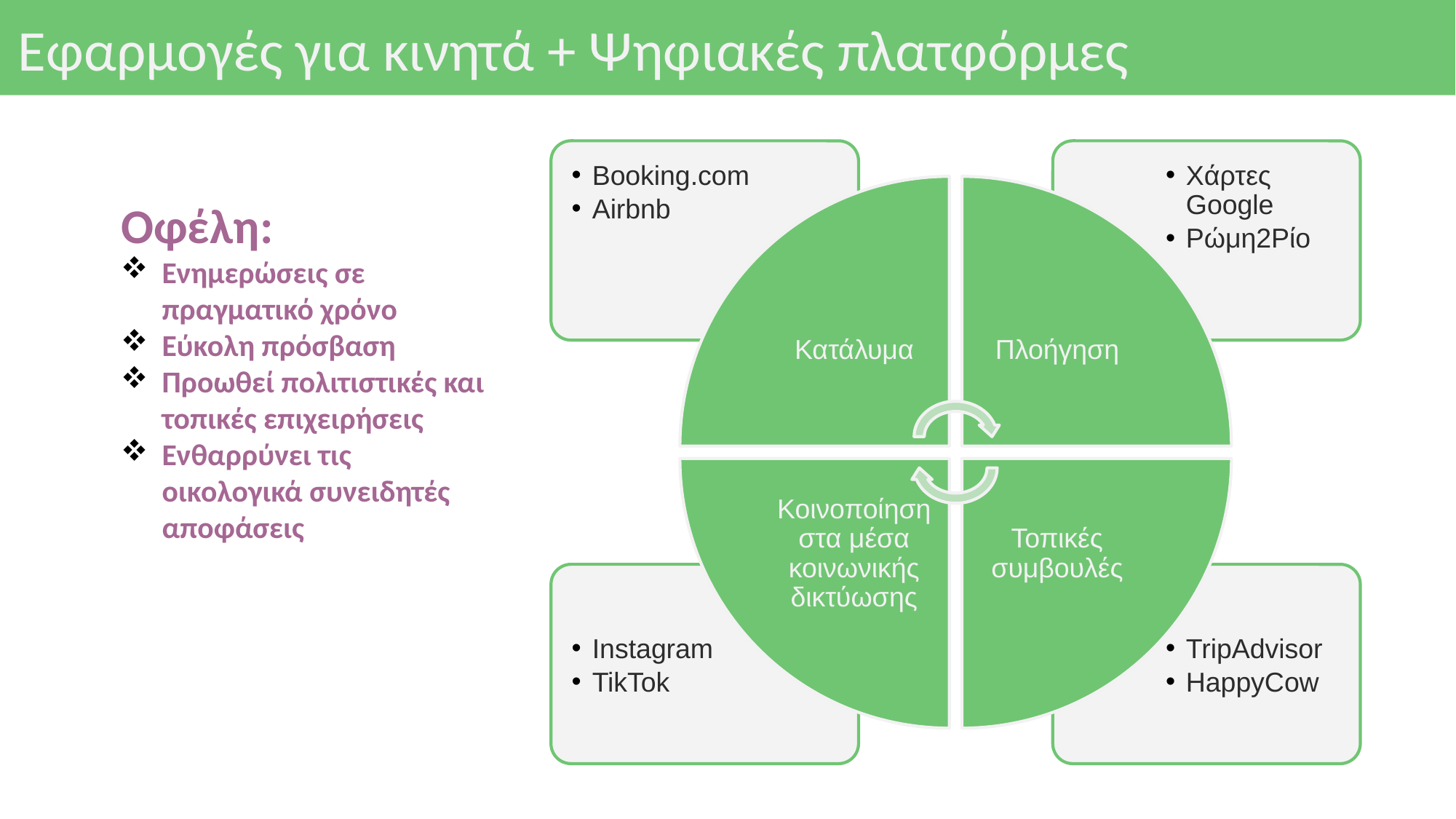

# Εφαρμογές για κινητά + Ψηφιακές πλατφόρμες
TripAdvisor
HappyCow
Instagram
TikTok
Χάρτες Google
Ρώμη2Ρίο
Booking.com
Airbnb
Κατάλυμα
Πλοήγηση
Τοπικές συμβουλές
Κοινοποίηση στα μέσα κοινωνικής δικτύωσης
Οφέλη:
Ενημερώσεις σε πραγματικό χρόνο
Εύκολη πρόσβαση
Προωθεί πολιτιστικές και τοπικές επιχειρήσεις
Ενθαρρύνει τις οικολογικά συνειδητές αποφάσεις